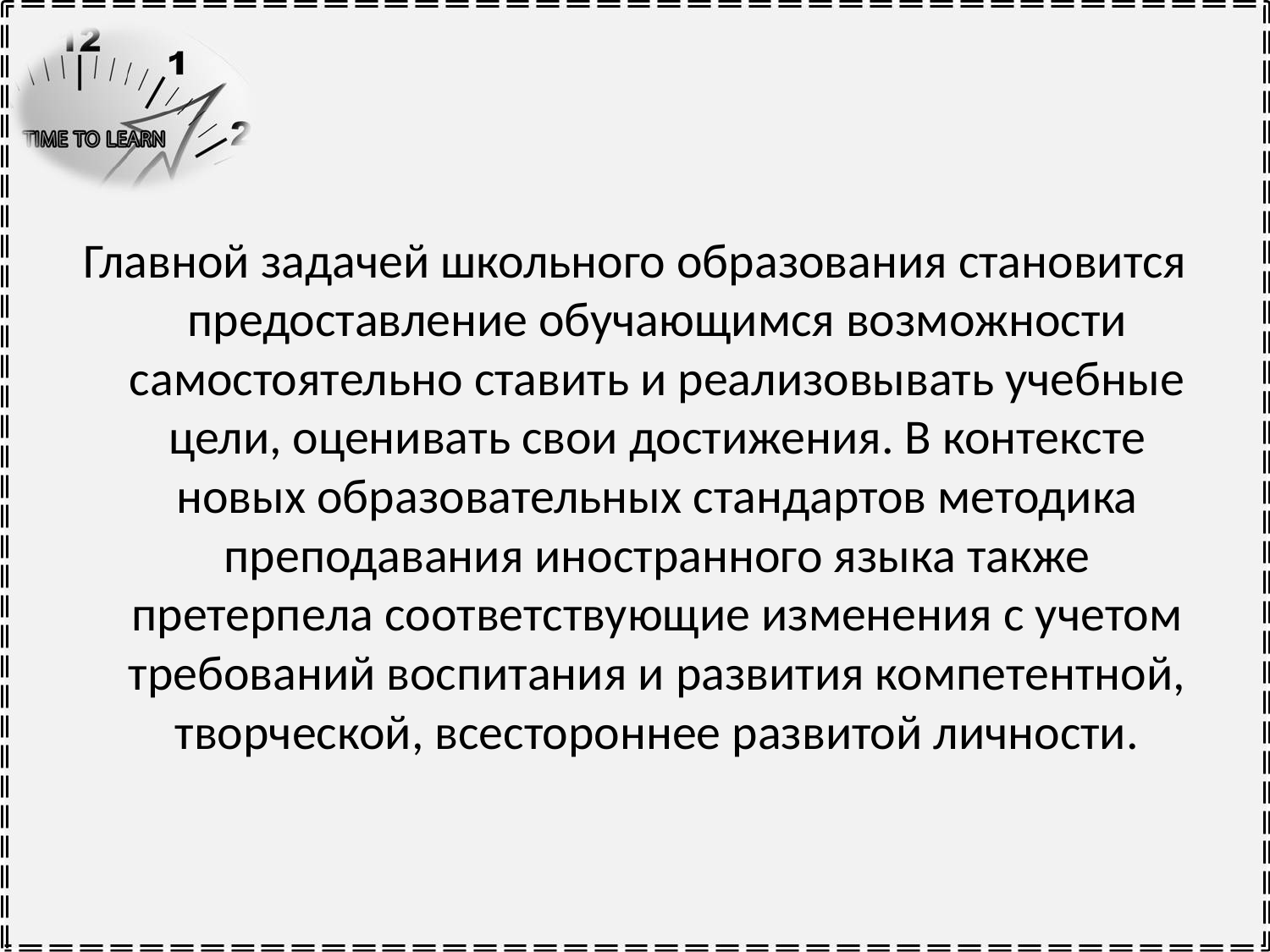

Главной задачей школьного образования становится предоставление обучающимся возможности самостоятельно ставить и реализовывать учебные цели, оценивать свои достижения. В контексте новых образовательных стандартов методика преподавания иностранного языка также претерпела соответствующие изменения с учетом требований воспитания и развития компетентной, творческой, всестороннее развитой личности.